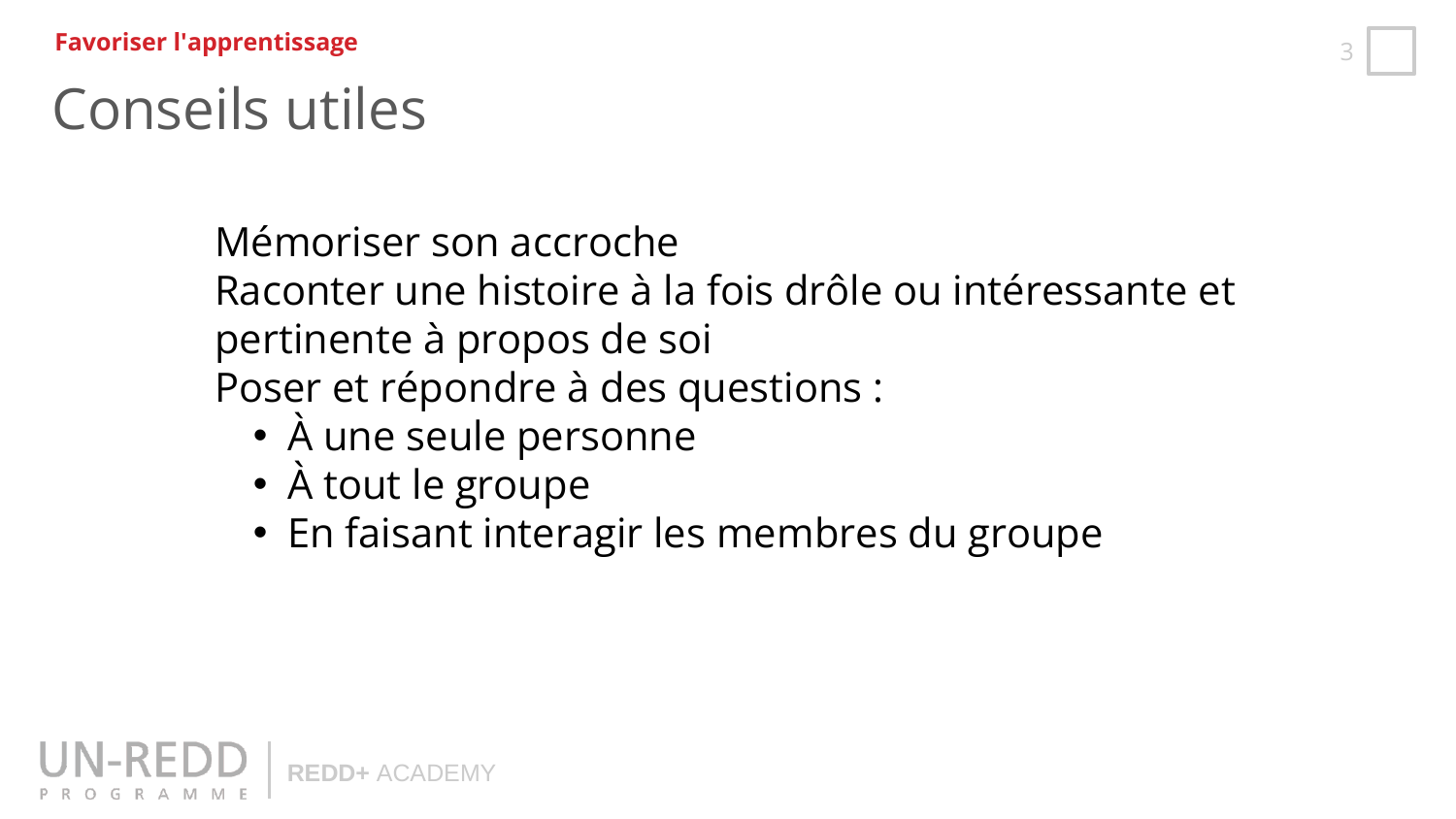

Favoriser l'apprentissage
Conseils utiles
Mémoriser son accroche
Raconter une histoire à la fois drôle ou intéressante et pertinente à propos de soi
Poser et répondre à des questions :
À une seule personne
À tout le groupe
En faisant interagir les membres du groupe